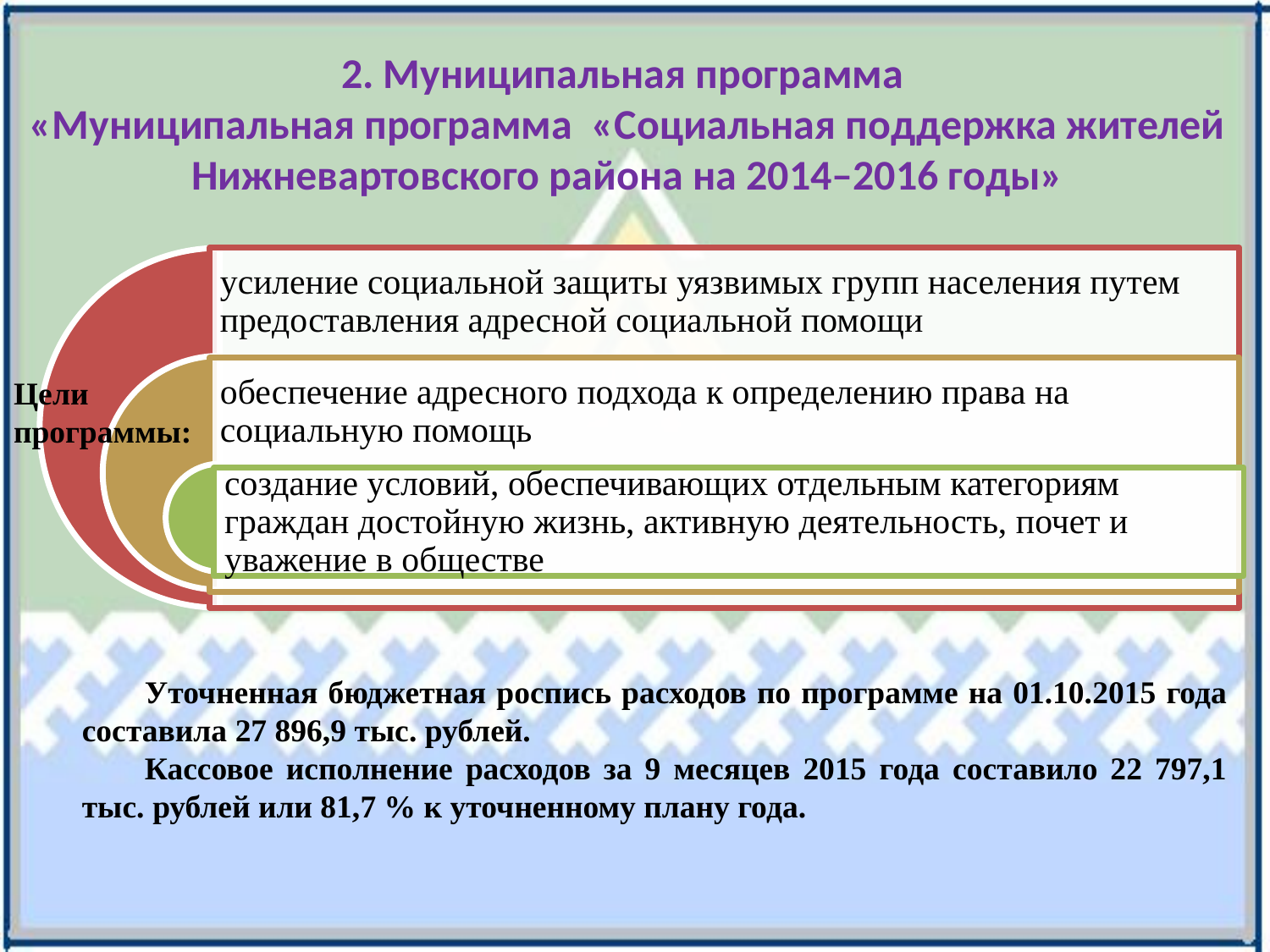

2. Муниципальная программа
«Муниципальная программа  «Социальная поддержка жителей Нижневартовского района на 2014–2016 годы»

усиление социальной защиты уязвимых групп населения путем  предоставления адресной социальной помощи
обеспечение адресного подхода к определению права на социальную помощь
создание условий, обеспечивающих отдельным категориям граждан достойную жизнь, активную деятельность, почет и уважение в обществе
Цели
программы:
Уточненная бюджетная роспись расходов по программе на 01.10.2015 года составила 27 896,9 тыс. рублей.
Кассовое исполнение расходов за 9 месяцев 2015 года составило 22 797,1 тыс. рублей или 81,7 % к уточненному плану года.